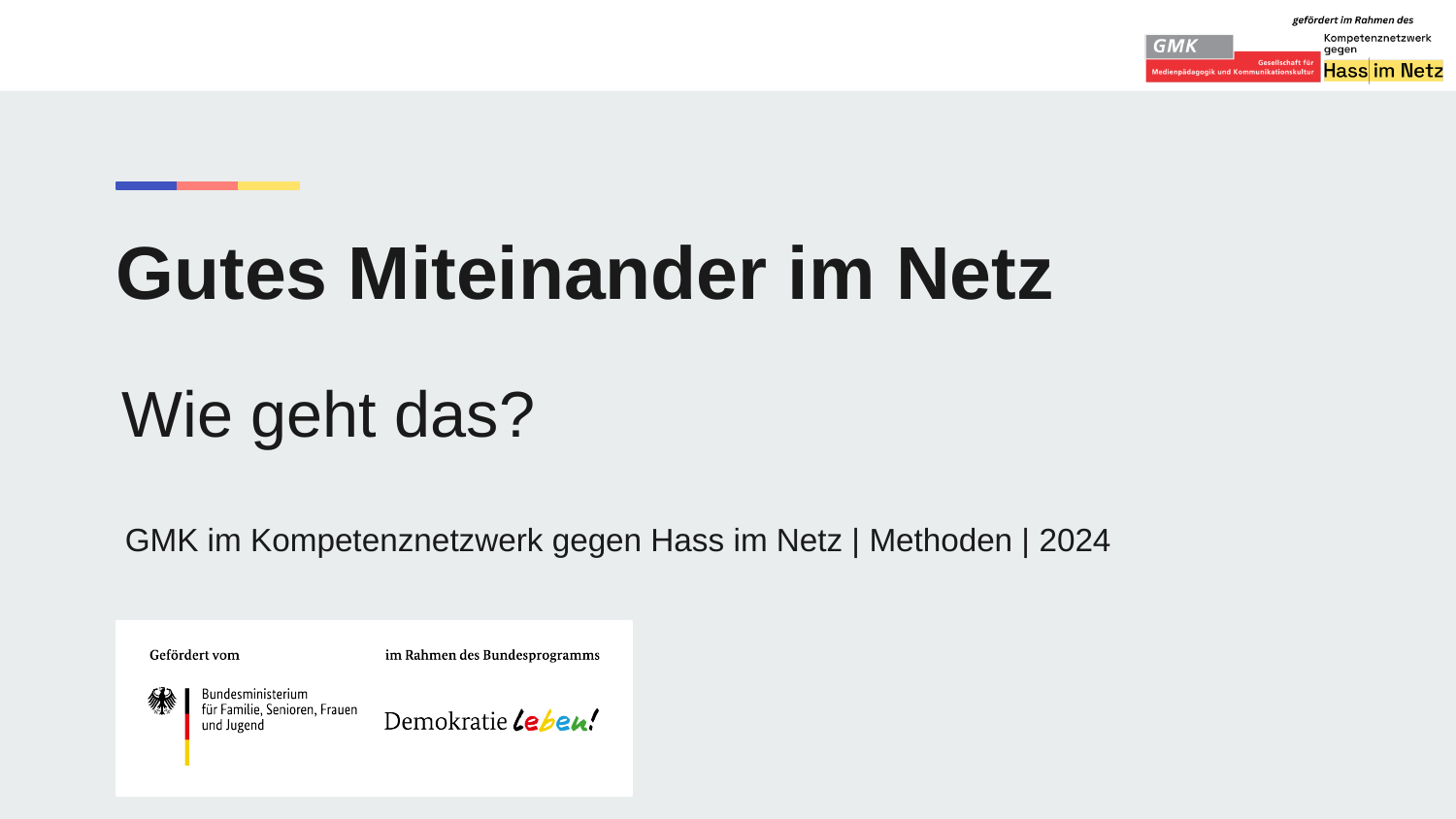

# Gutes Miteinander im Netz
Wie geht das?
GMK im Kompetenznetzwerk gegen Hass im Netz | Methoden | 2024